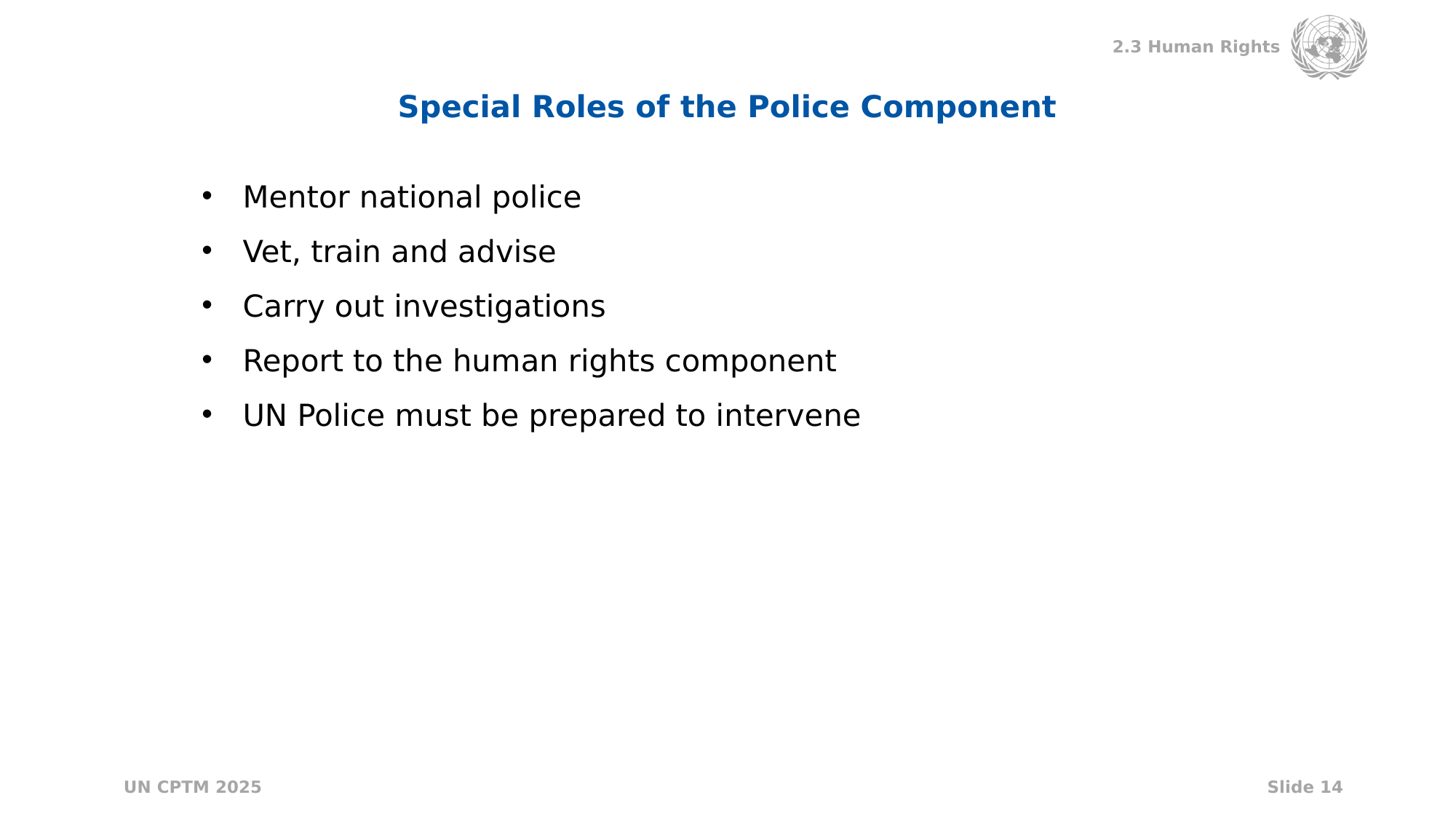

Special Roles of the Police Component
Mentor national police
Vet, train and advise
Carry out investigations
Report to the human rights component
UN Police must be prepared to intervene